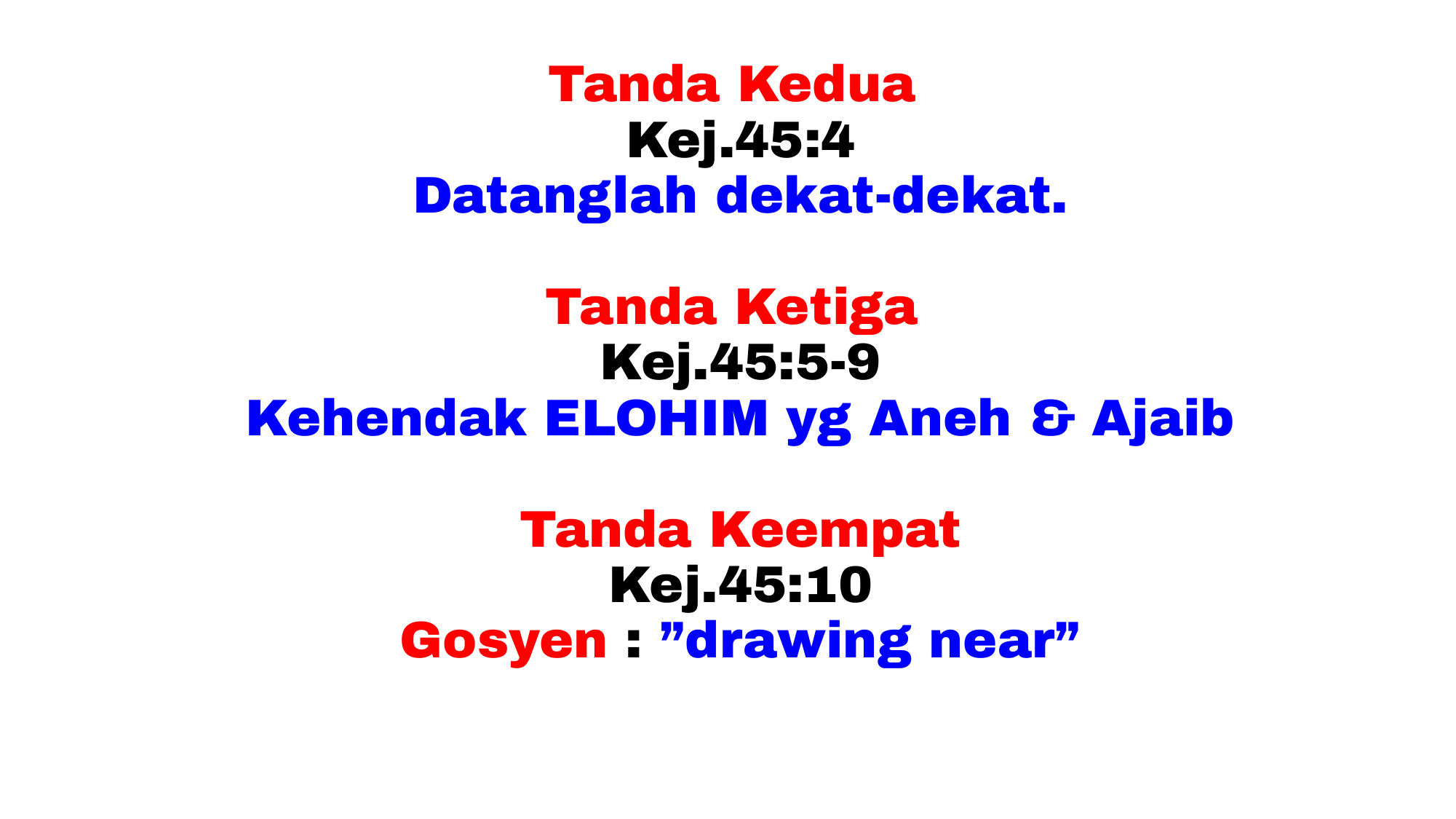

Tanda Kedua
Kej.45:4
Datanglah dekat-dekat.

Tanda Ketiga
Kej.45:5-9
Kehendak ELOHIM yg Aneh & Ajaib

Tanda Keempat
Kej.45:10
Gosyen : ”drawing near”